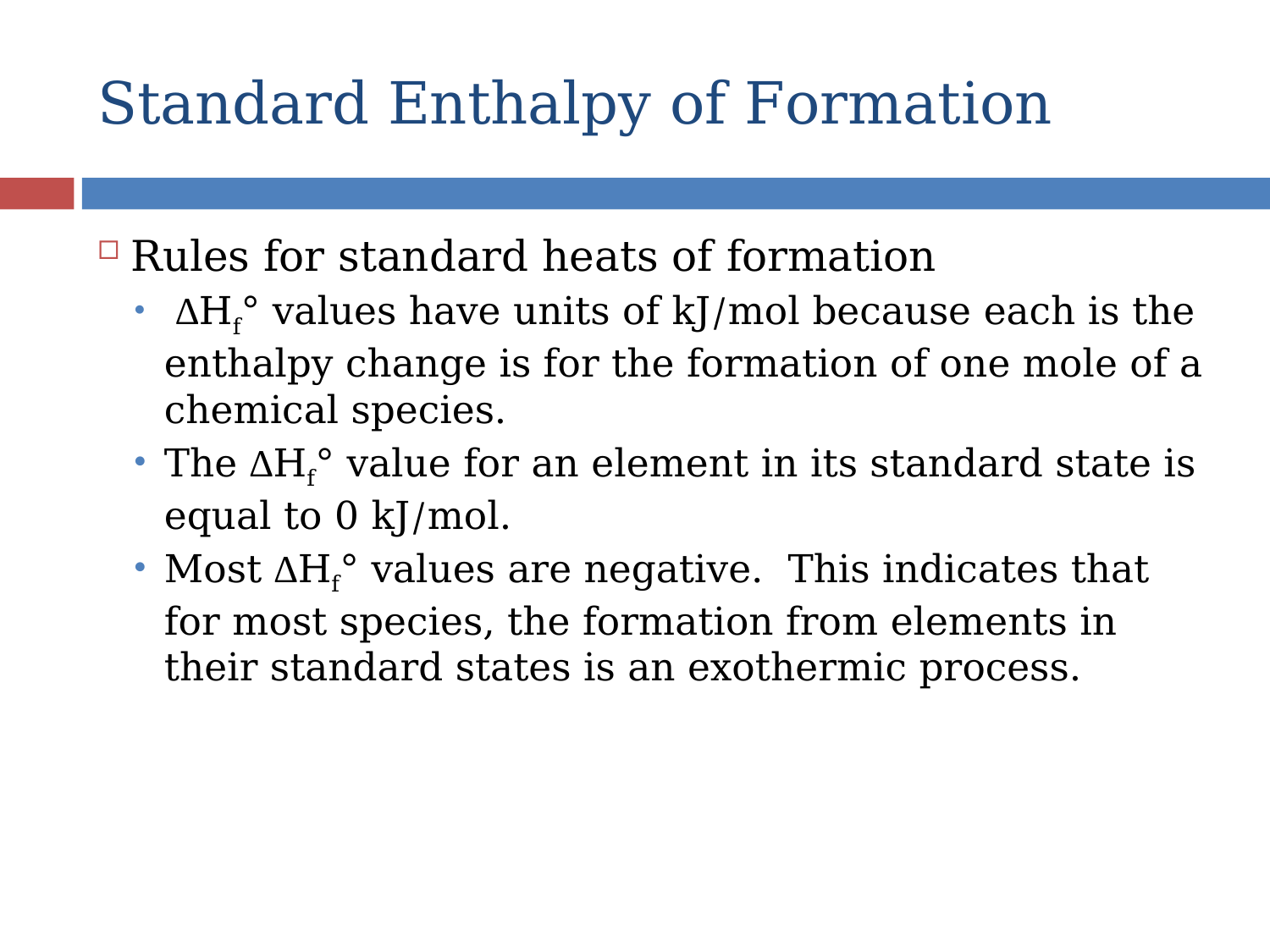

# Standard Enthalpy of Formation
Rules for standard heats of formation
 ∆Hf° values have units of kJ/mol because each is the enthalpy change is for the formation of one mole of a chemical species.
The ∆Hf° value for an element in its standard state is equal to 0 kJ/mol.
Most ∆Hf° values are negative.  This indicates that for most species, the formation from elements in their standard states is an exothermic process.